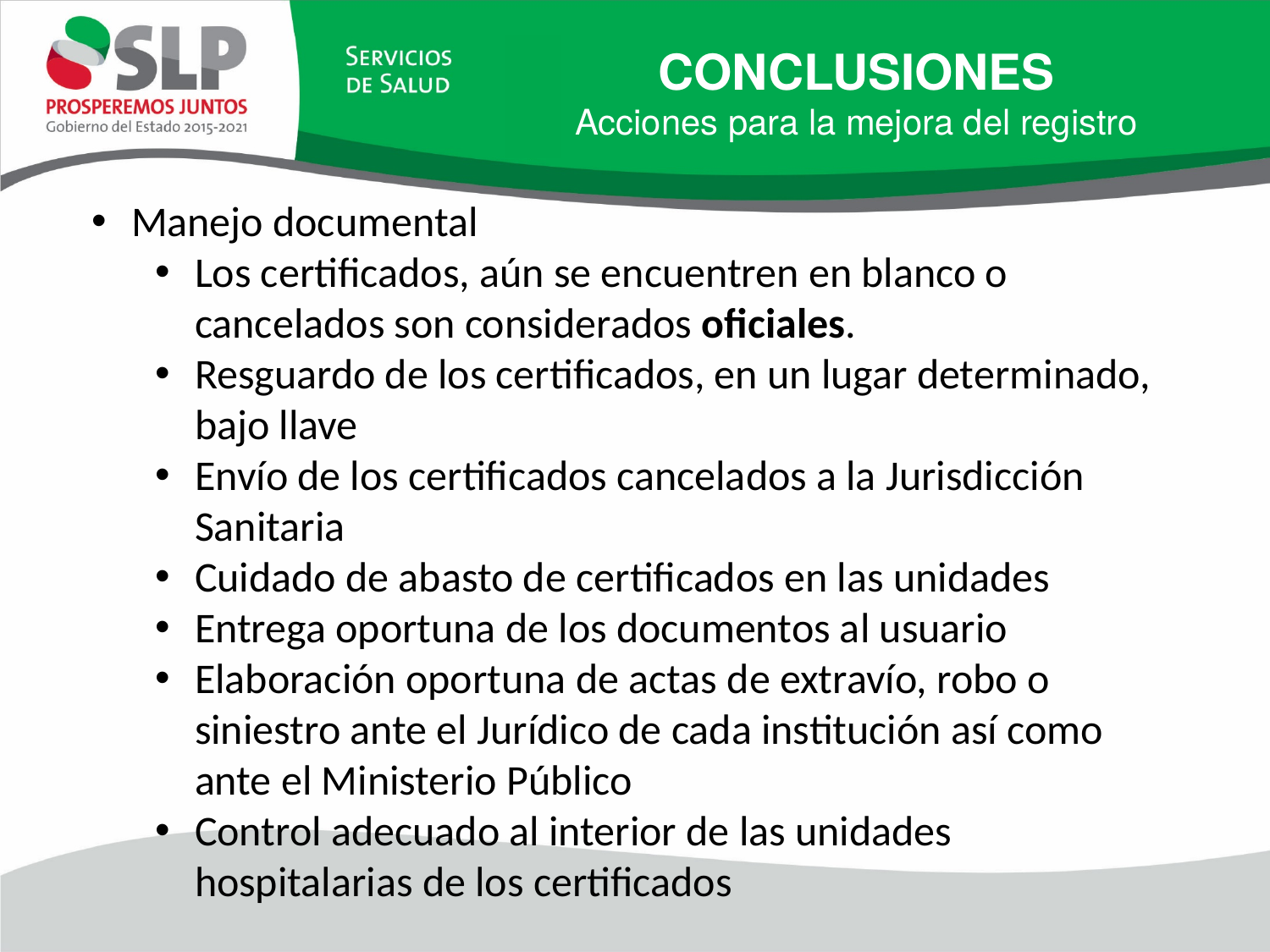

CONCLUSIONES
Acciones para la mejora del registro
Manejo documental
Los certificados, aún se encuentren en blanco o cancelados son considerados oficiales.
Resguardo de los certificados, en un lugar determinado, bajo llave
Envío de los certificados cancelados a la Jurisdicción Sanitaria
Cuidado de abasto de certificados en las unidades
Entrega oportuna de los documentos al usuario
Elaboración oportuna de actas de extravío, robo o siniestro ante el Jurídico de cada institución así como ante el Ministerio Público
Control adecuado al interior de las unidades hospitalarias de los certificados